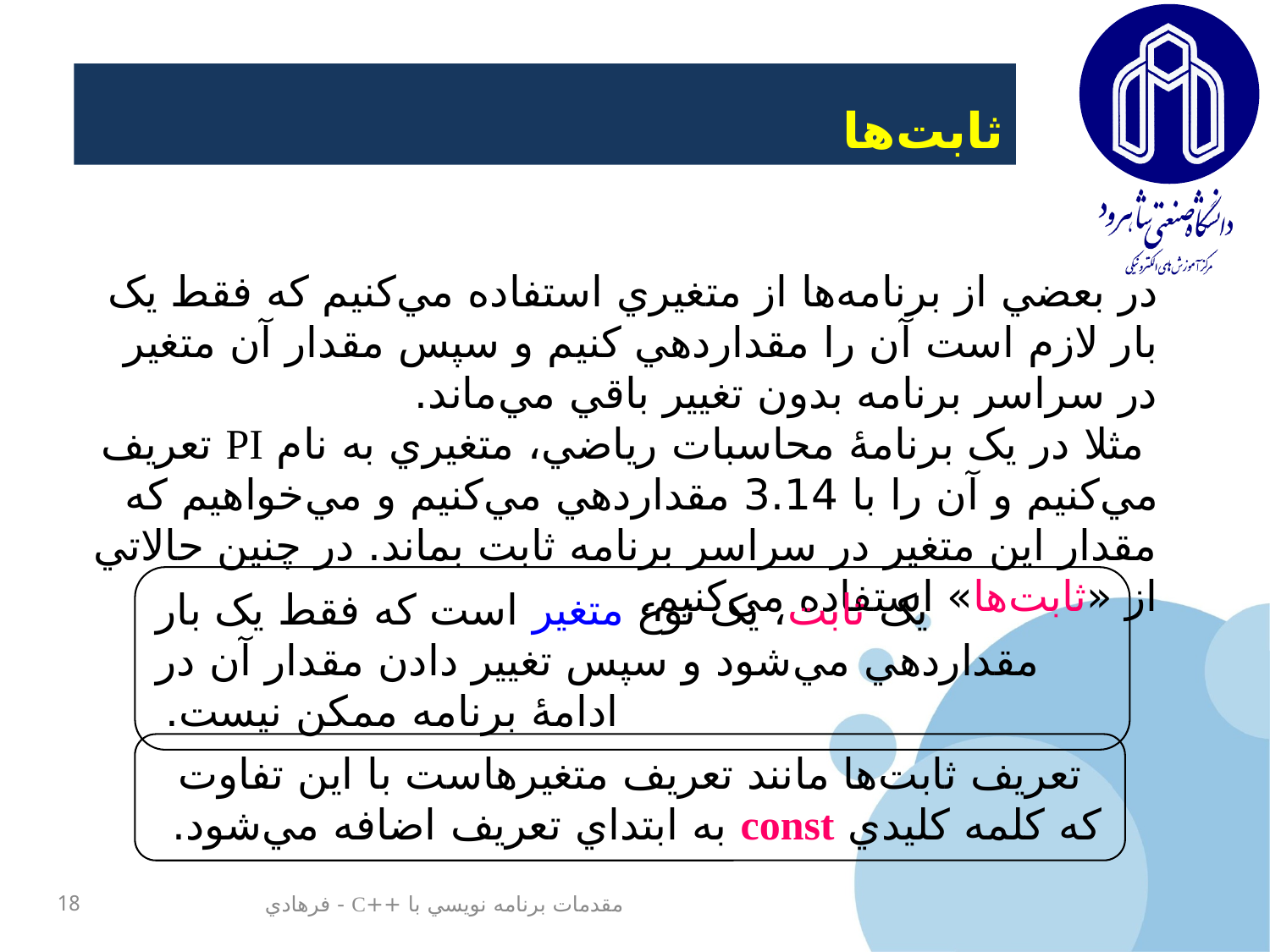

ثابت‌ها
در بعضي از برنامه‌ها از متغيري استفاده مي‌کنيم که فقط يک بار لازم است آن را مقداردهي کنيم و سپس مقدار آن متغير در سراسر برنامه بدون تغيير باقي مي‌ماند.
 مثلا در يک برنامۀ محاسبات رياضي، متغيري به نام PI تعريف مي‌کنيم و آن را با 3.14 مقداردهي مي‌کنيم و مي‌خواهيم که مقدار اين متغير در سراسر برنامه ثابت بماند. در چنين حالاتي از «ثابت‌ها» استفاده مي‌کنيم.
يک ثابت، يک نوع متغير است که فقط يک بار مقداردهي مي‌شود و سپس تغيير دادن مقدار آن در ادامۀ برنامه ممکن نيست.
تعريف ثابت‌ها مانند تعريف متغيرهاست با اين تفاوت که کلمه کليدي const به ابتداي تعريف اضافه مي‌شود.
18
مقدمات برنامه نويسي با ++C - فرهادي